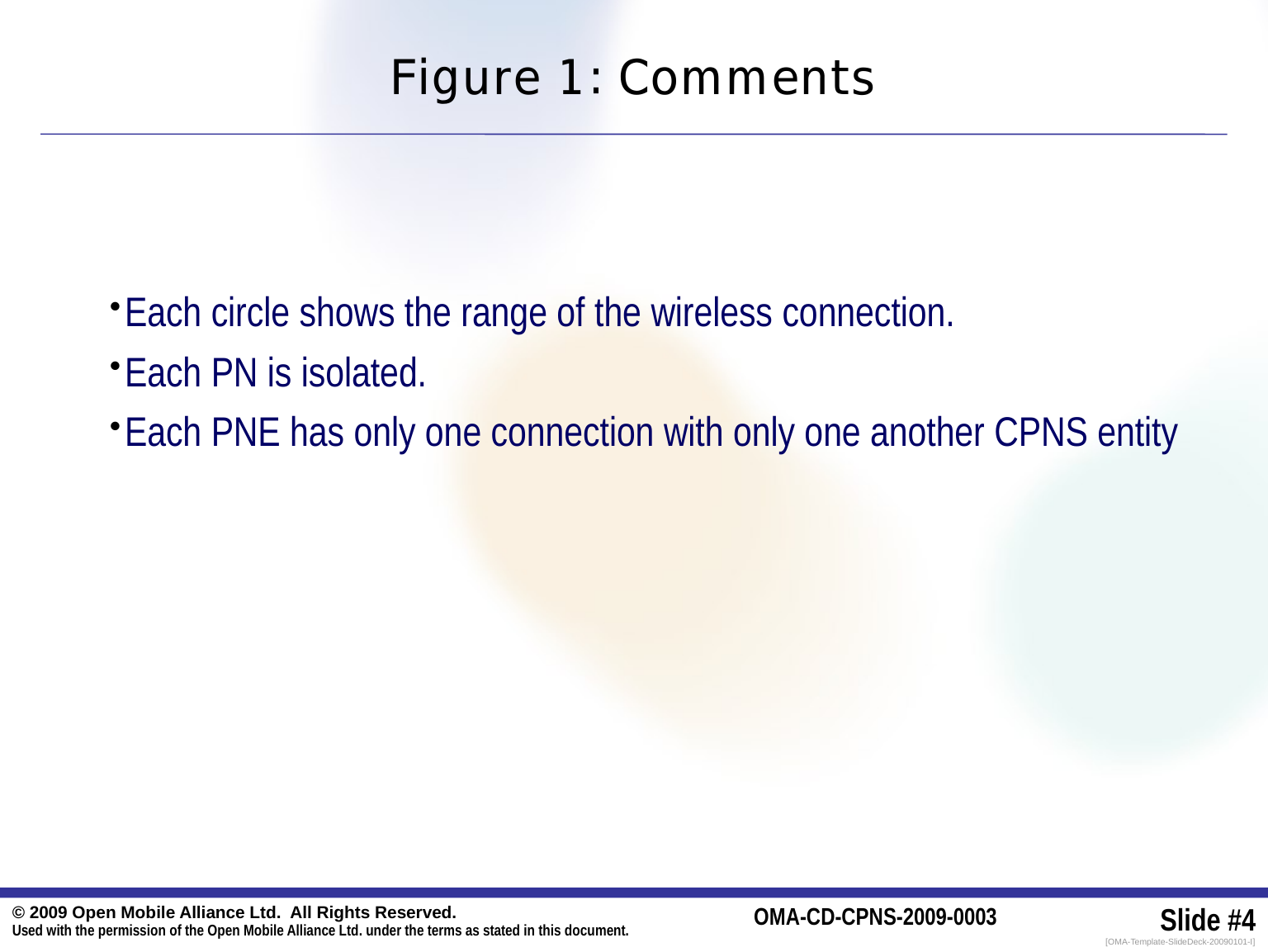

# Figure 1: Comments
Each circle shows the range of the wireless connection.
Each PN is isolated.
Each PNE has only one connection with only one another CPNS entity